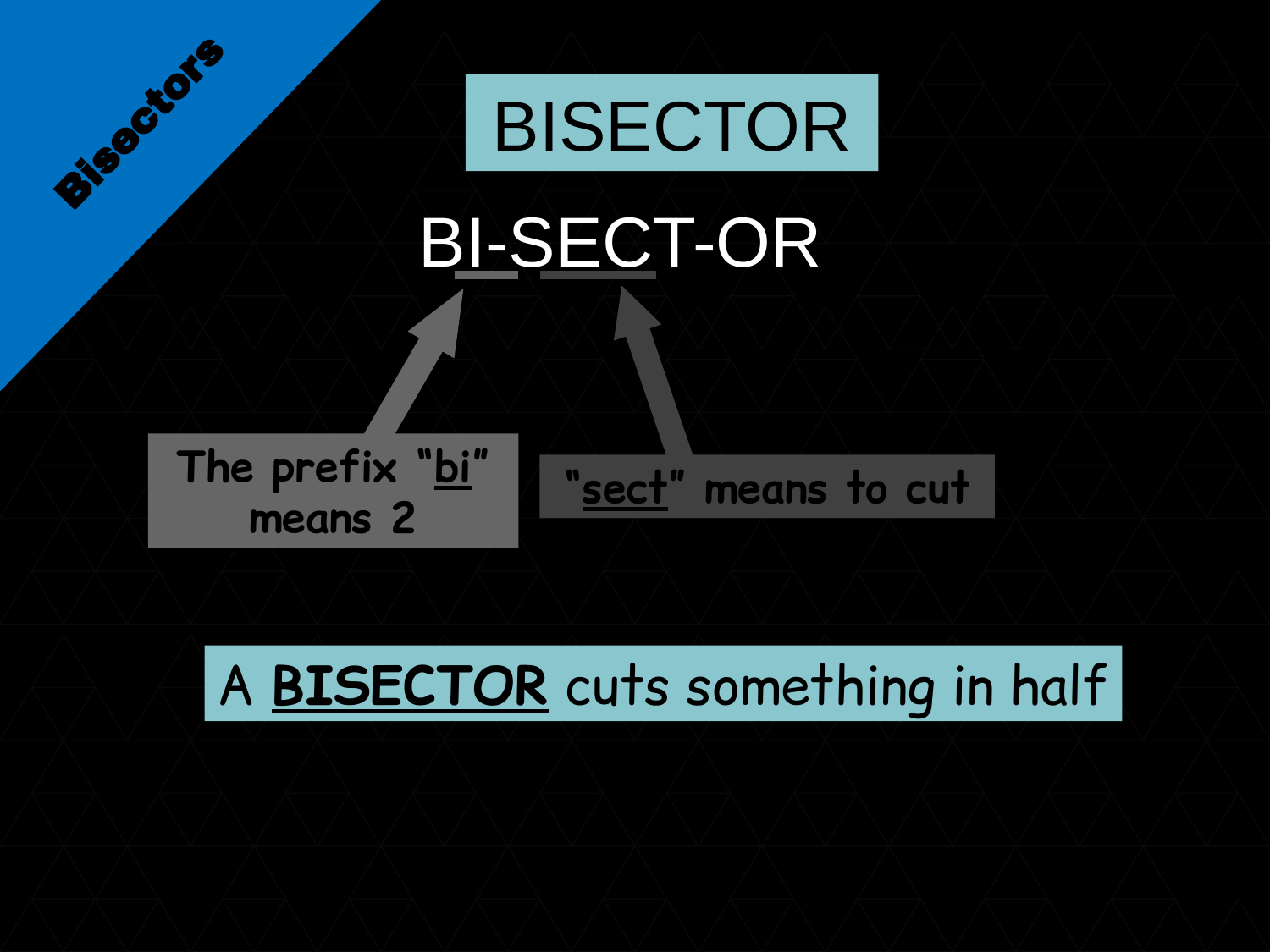

BISECTOR
Bisectors
BI-SECT-OR

The prefix “bi” means 2
“sect” means to cut
A BISECTOR cuts something in half